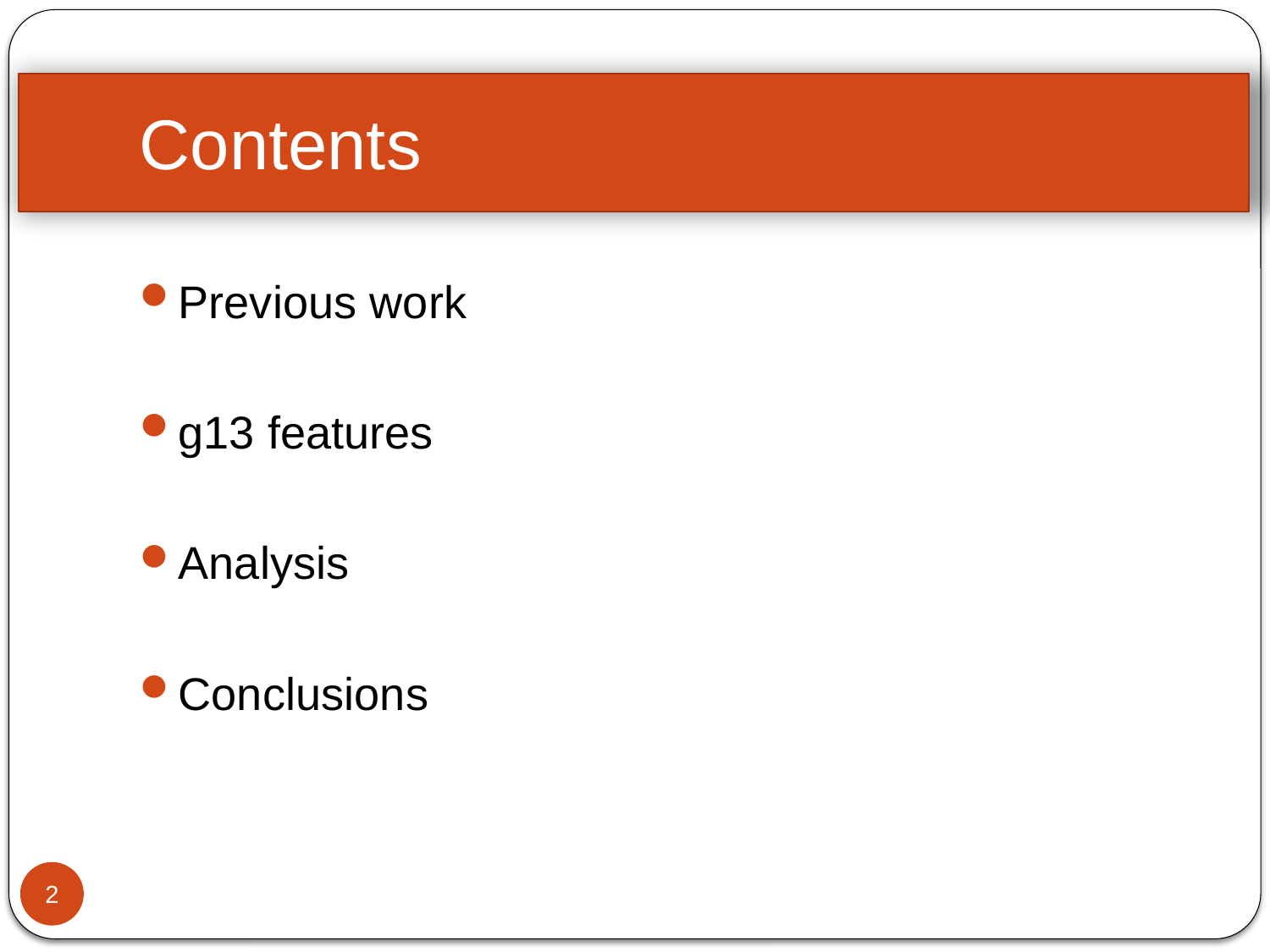

# Contents

Previous work

g13 features

Analysis

Conclusions
2